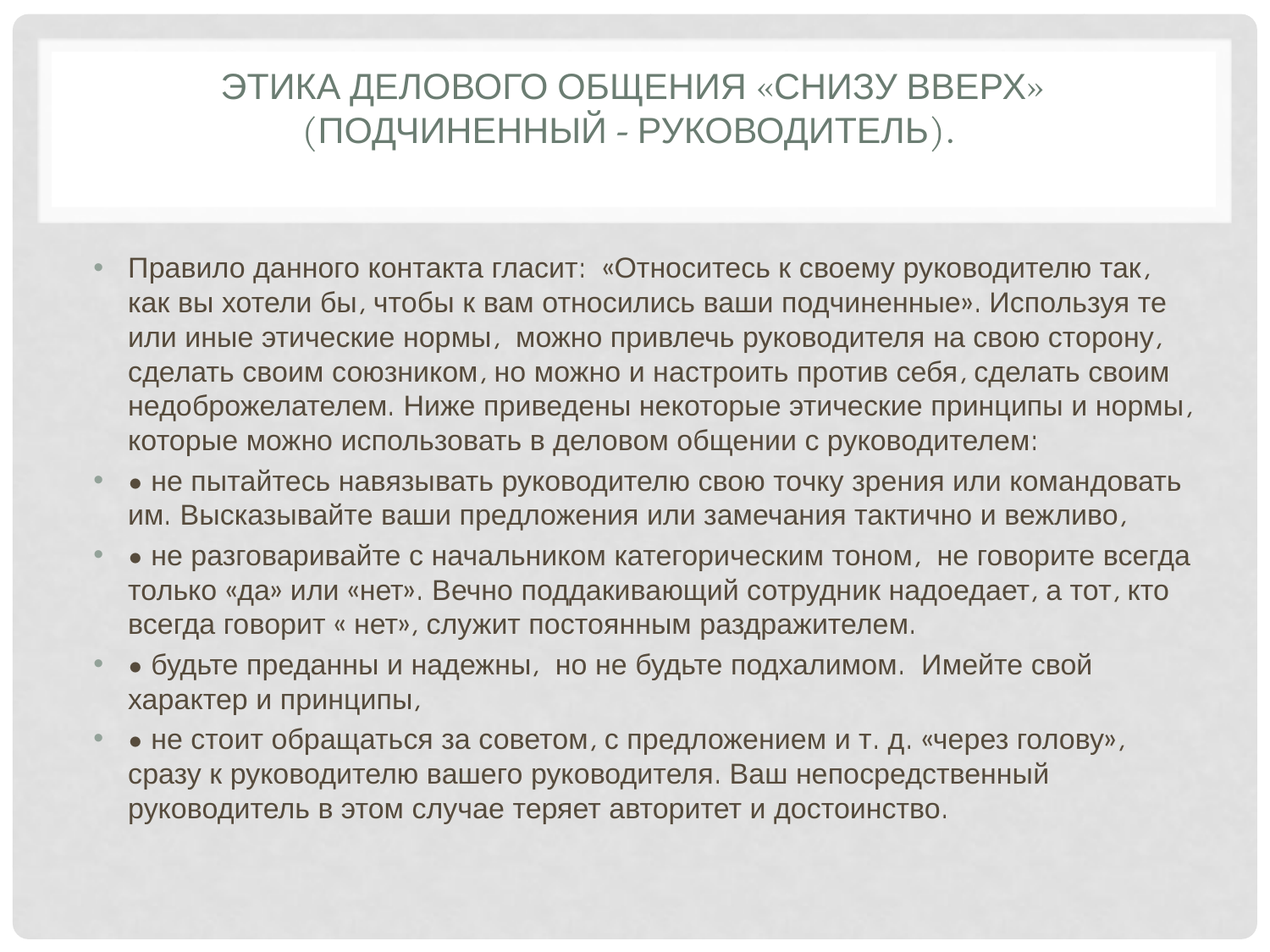

# Этика делового общения «снизу вверх» (подчиненный - руководитель).
Правило данного контакта гласит:  «Относитесь к своему руководителю так, как вы хотели бы, чтобы к вам относились ваши подчиненные». Используя те или иные этические нормы,  можно привлечь руководителя на свою сторону, сделать своим союзником, но можно и настроить против себя, сделать своим недоброжелателем. Ниже приведены некоторые этические принципы и нормы, которые можно использовать в деловом общении с руководителем:
• не пытайтесь навязывать руководителю свою точку зрения или командовать им. Высказывайте ваши предложения или замечания тактично и вежливо,
• не разговаривайте с начальником категорическим тоном,  не говорите всегда только «да» или «нет». Вечно поддакивающий сотрудник надоедает, а тот, кто всегда говорит « нет», служит постоянным раздражителем.
• будьте преданны и надежны,  но не будьте подхалимом.  Имейте свой характер и принципы,
• не стоит обращаться за советом, с предложением и т. д. «через голову», сразу к руководителю вашего руководителя. Ваш непосредственный руководитель в этом случае теряет авторитет и достоинство.